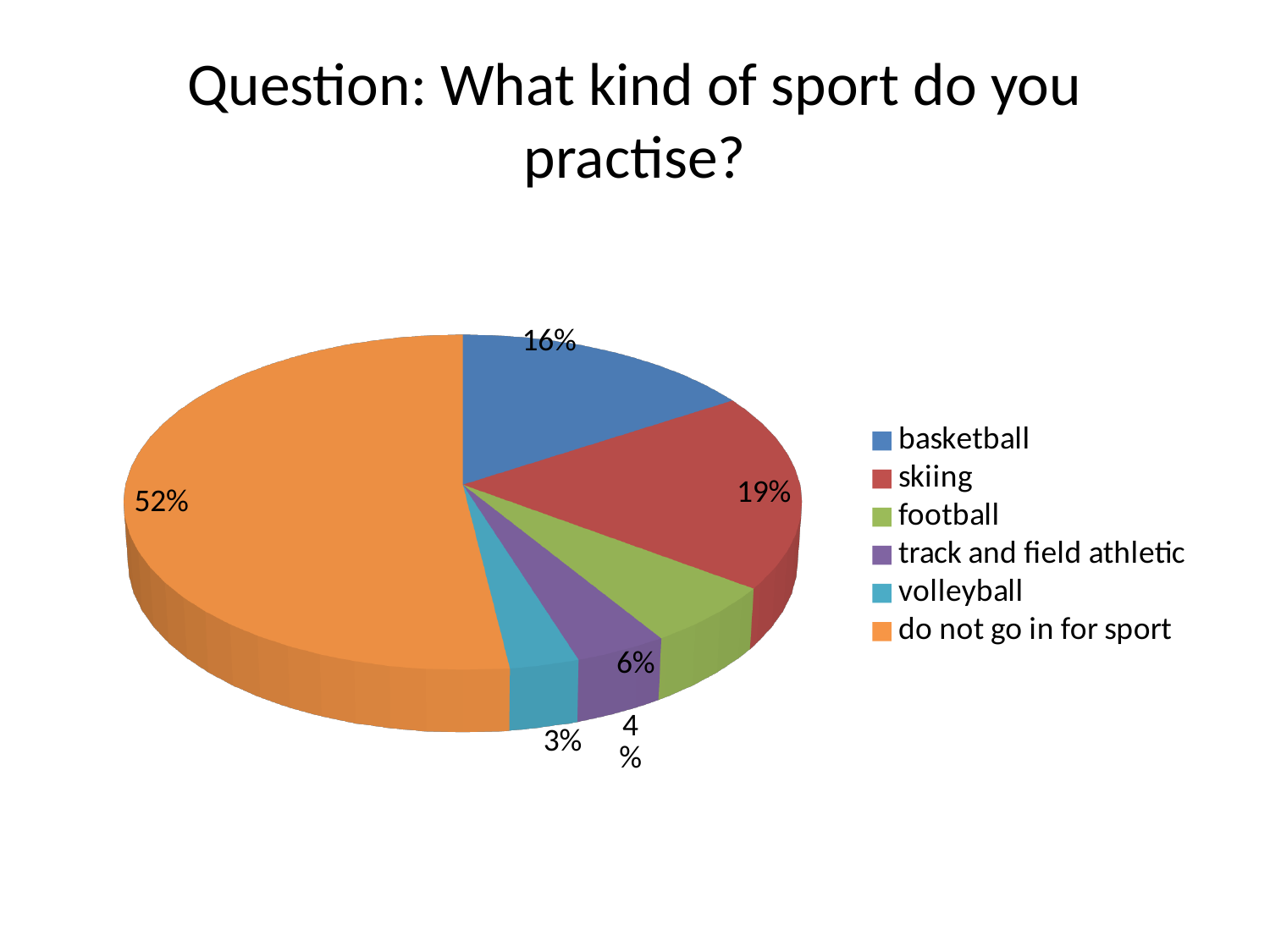

# Question: What kind of sport do you practise?

[unsupported chart]